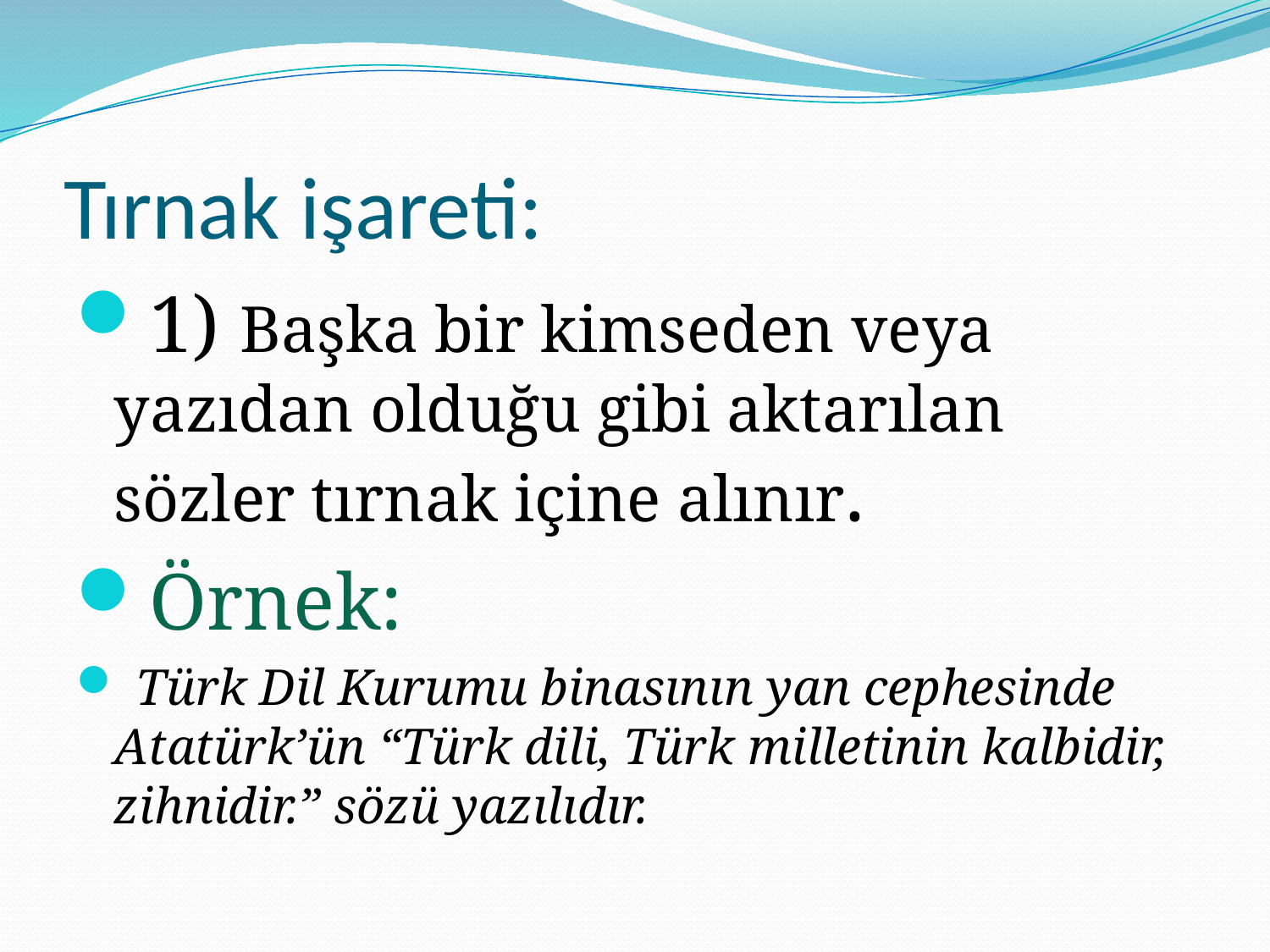

# Tırnak işareti:
1) Başka bir kimseden veya yazıdan olduğu gibi aktarılan sözler tırnak içine alınır.
Örnek:
 Türk Dil Kurumu binasının yan cephesinde Atatürk’ün “Türk dili, Türk milletinin kalbidir, zihnidir.” sözü yazılıdır.